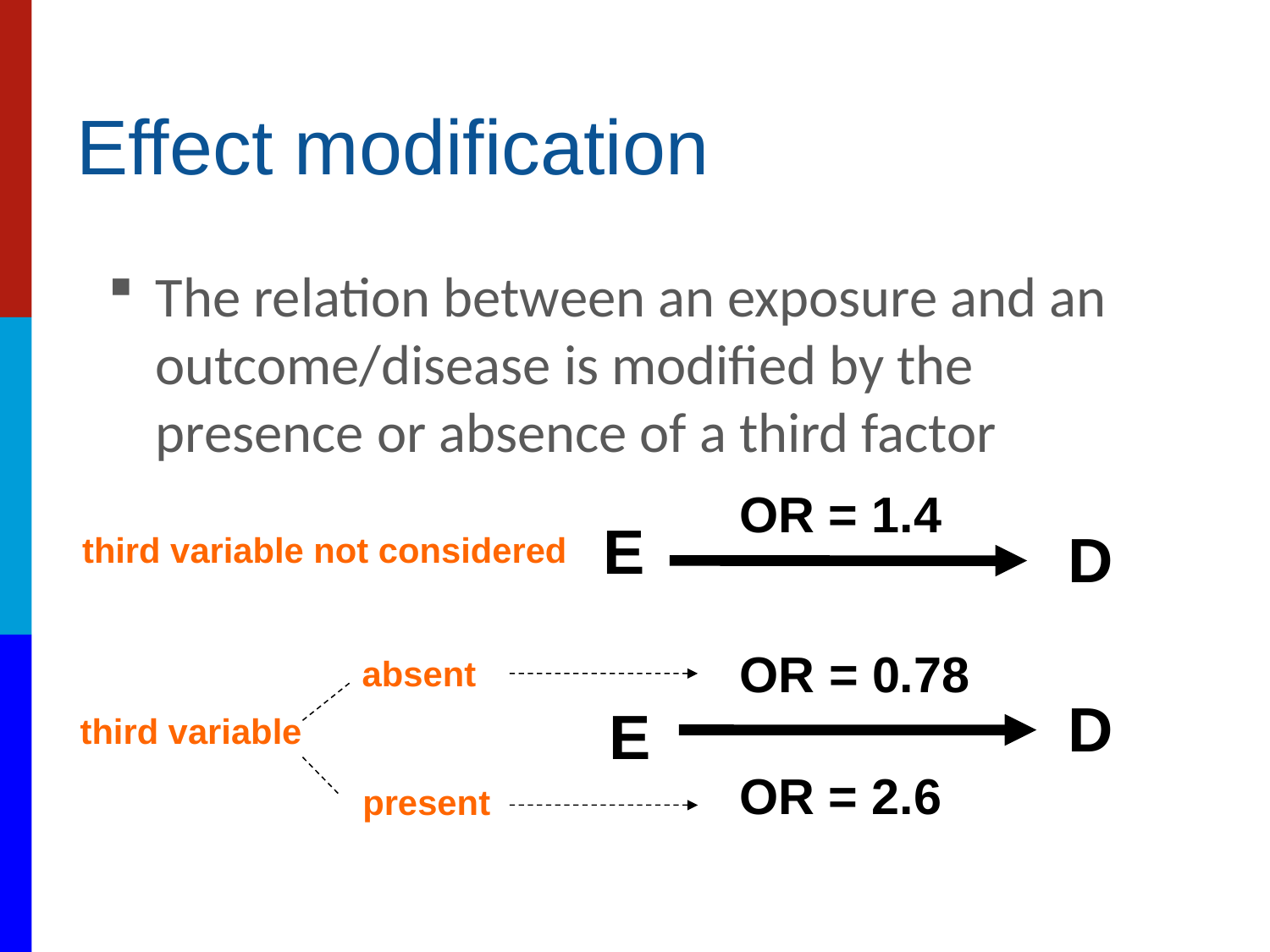

# Effect modification
The relation between an exposure and an outcome/disease is modified by the presence or absence of a third factor
OR = 1.4
E
D

OR = 0.78
absent

D
E

OR = 2.6
 present

third variable not considered
third variable